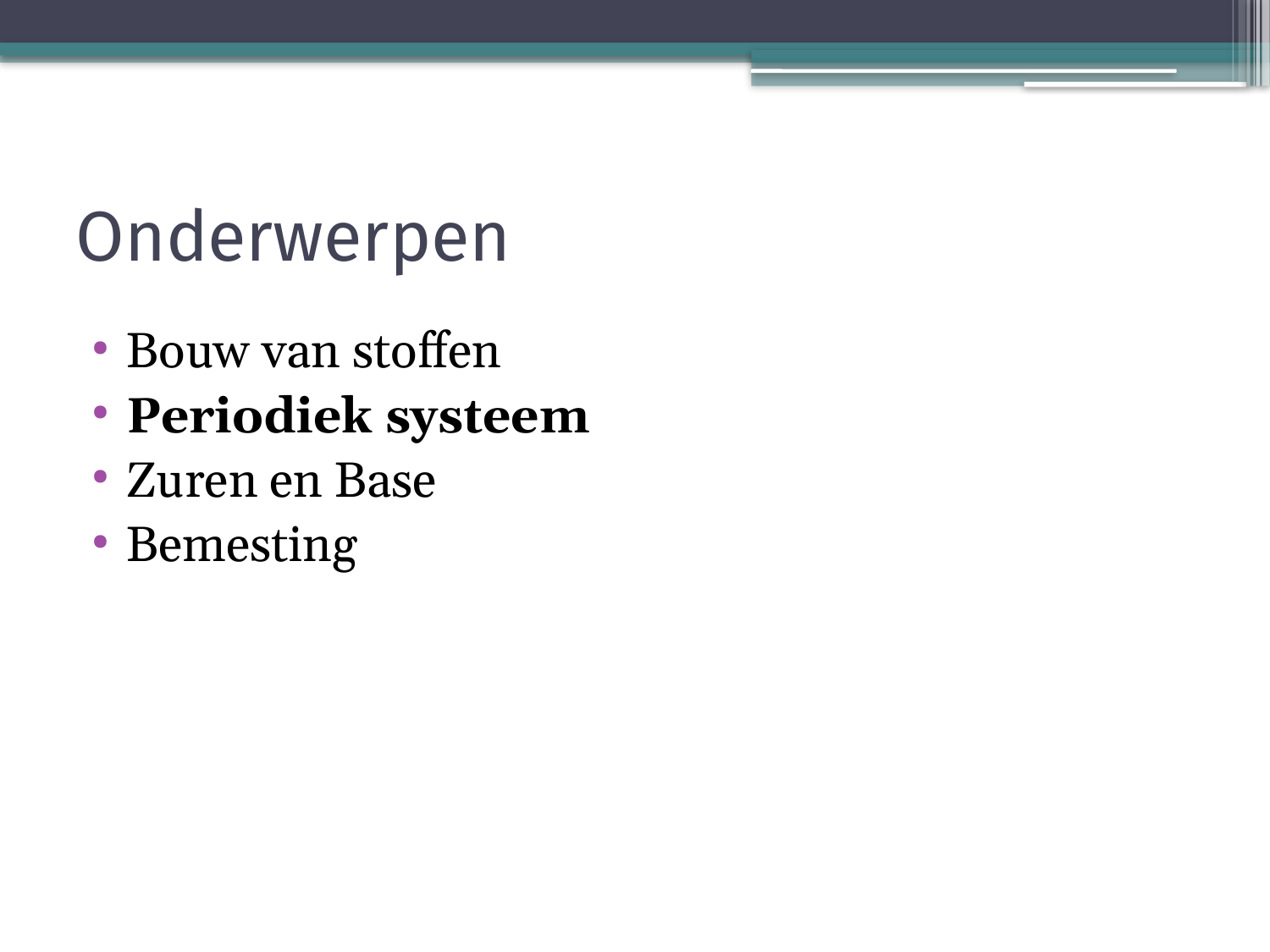

# Onderwerpen
Bouw van stoffen
Periodiek systeem
Zuren en Base
Bemesting